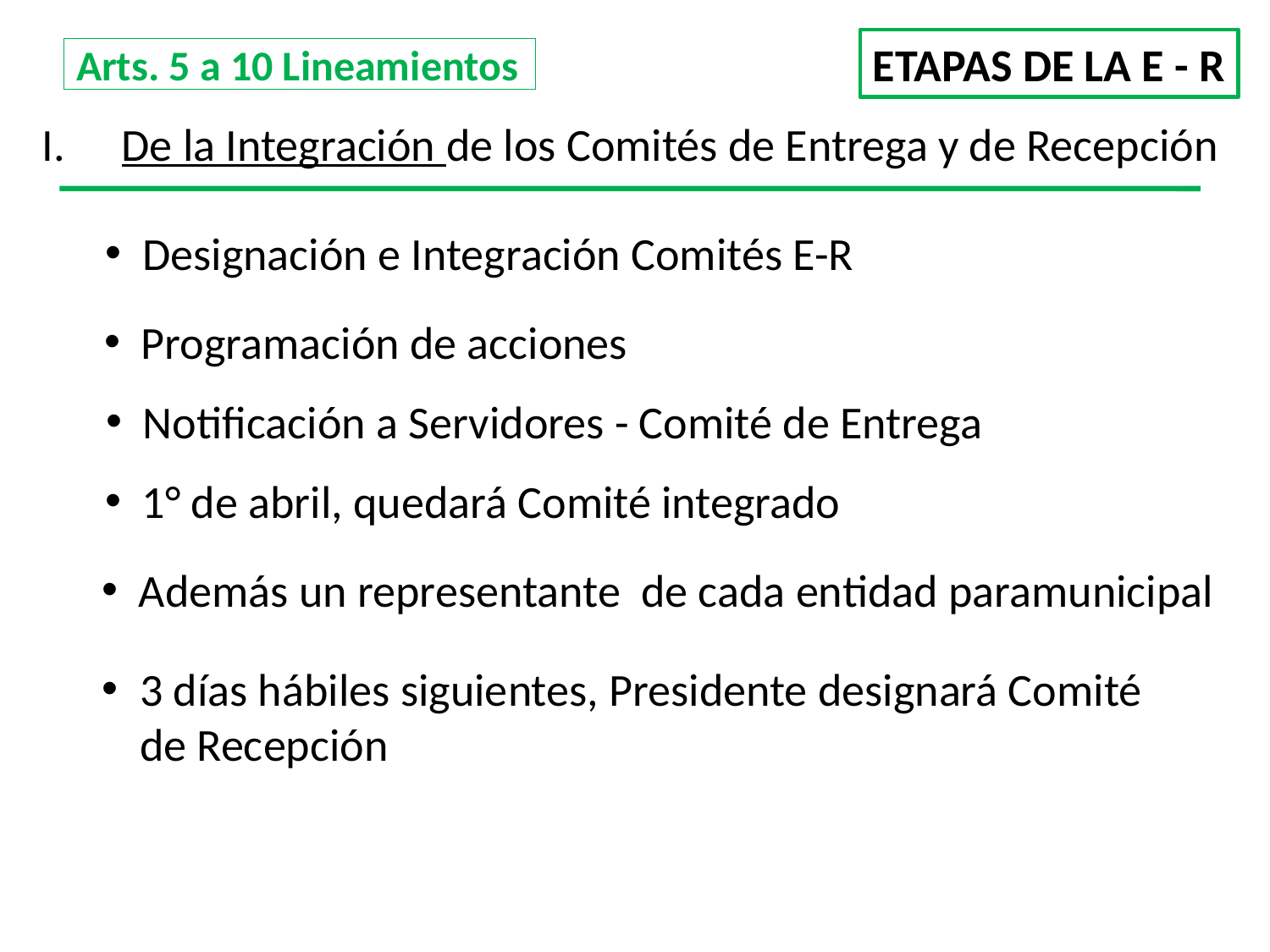

ETAPAS DE LA E - R
# Arts. 5 a 10 Lineamientos
De la Integración de los Comités de Entrega y de Recepción

  Designación e Integración Comités E-R
  Programación de acciones
  Notificación a Servidores - Comité de Entrega
  1° de abril, quedará Comité integrado
  Además un representante  de cada entidad paramunicipal
3 días hábiles siguientes, Presidente designará Comité  de Recepción